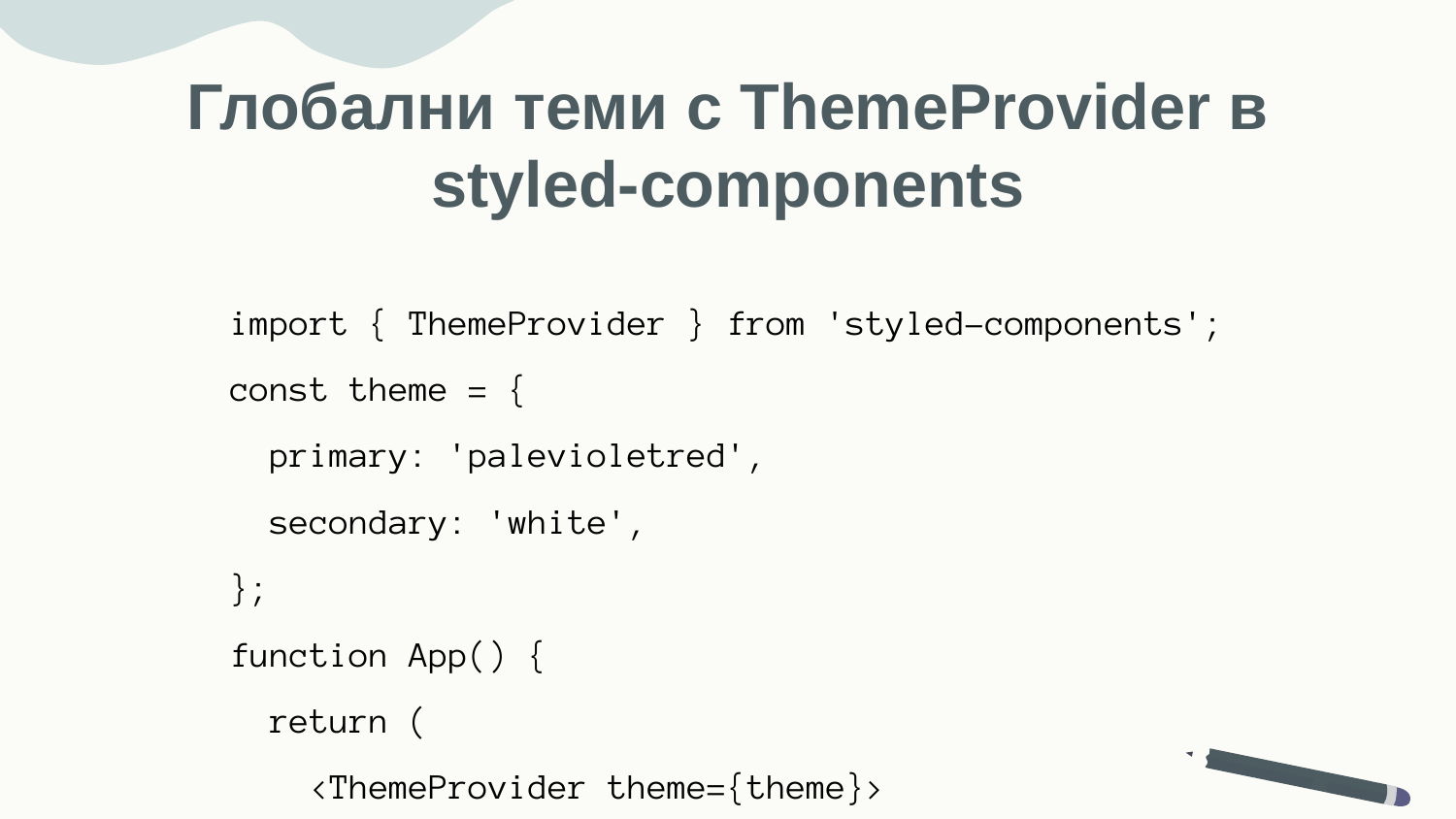

# Глобални теми с ThemeProvider в styled-components
import { ThemeProvider } from 'styled-components';
const theme = {
  primary: 'palevioletred',
  secondary: 'white',
};
function App() {
  return (
    <ThemeProvider theme={theme}>
      <Button>Click me</Button>
    </ThemeProvider>
  );
}
const Button = styled.button`
  background: ${props => props.theme.primary};
  color: ${props => props.theme.secondary};
`;